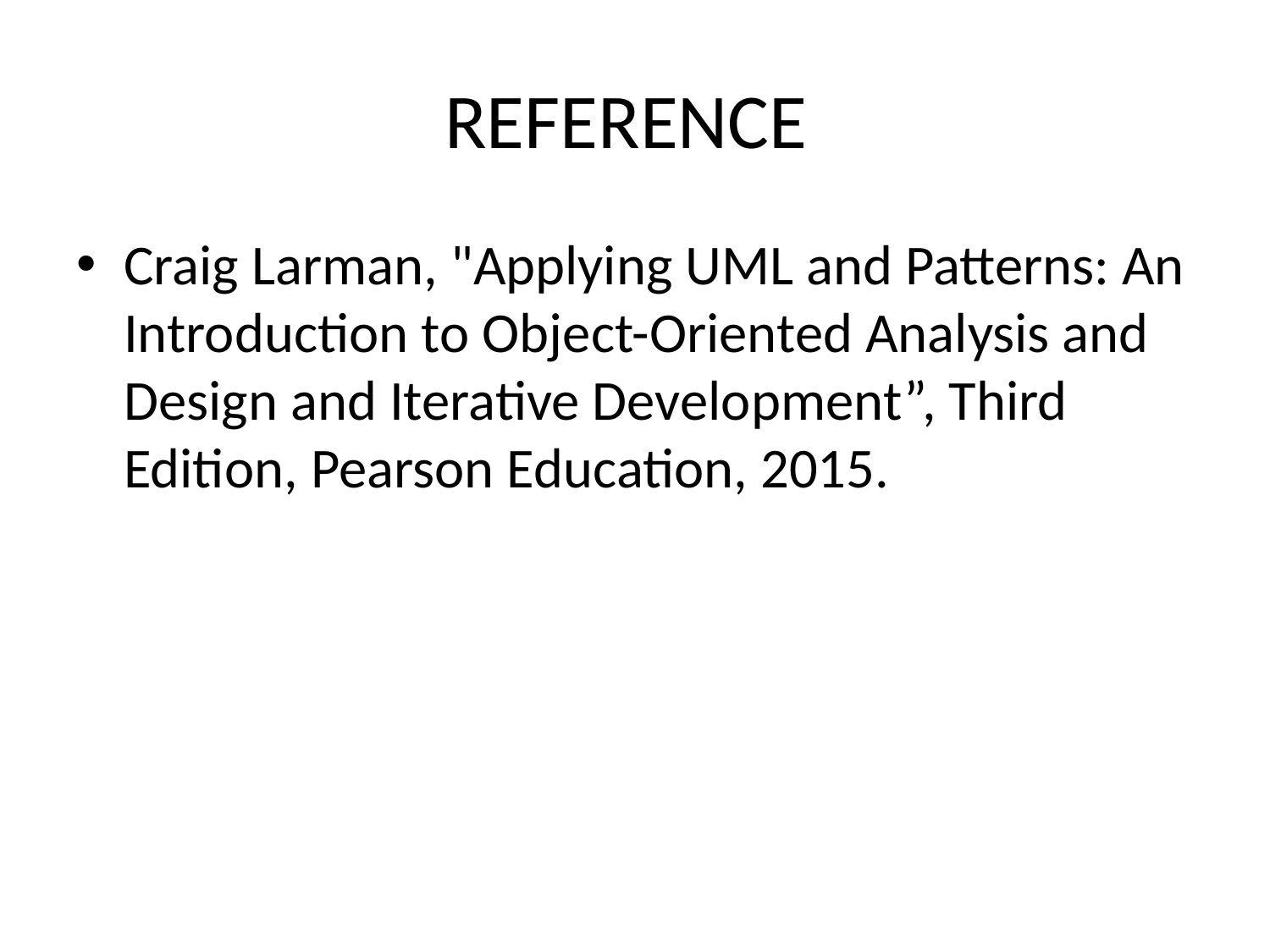

# REFERENCE
Craig Larman, "Applying UML and Patterns: An Introduction to Object-Oriented Analysis and Design and Iterative Development”, Third Edition, Pearson Education, 2015.